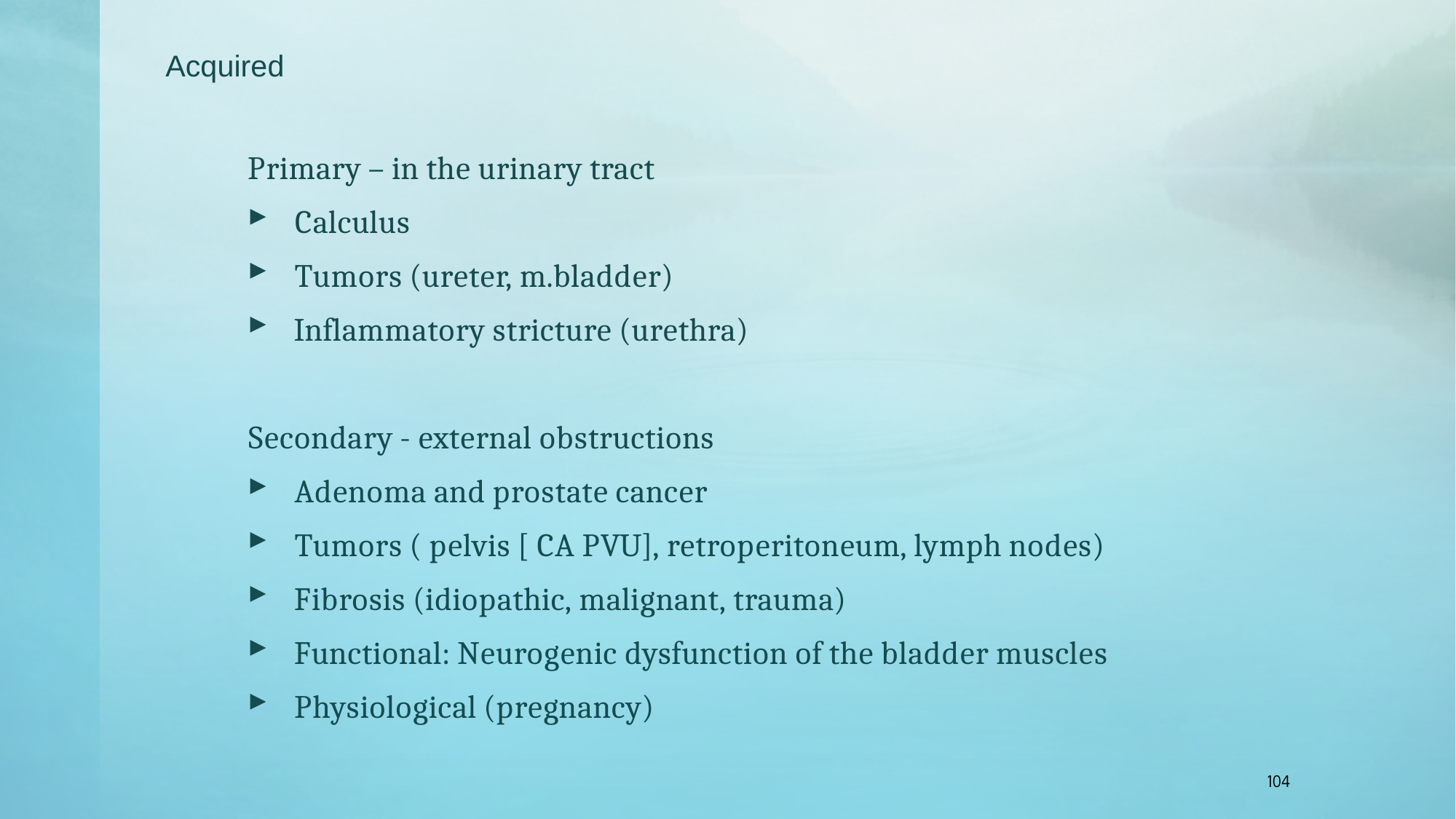

# Acquired
Primary – in the urinary tract
  Calculus
  Tumors (ureter, m.bladder)
  Inflammatory stricture (urethra)

Secondary - external obstructions
  Adenoma and prostate cancer
  Tumors ( pelvis [ CA PVU], retroperitoneum, lymph nodes)
  Fibrosis (idiopathic, malignant, trauma)
  Functional: Neurogenic dysfunction of the bladder muscles
  Physiological (pregnancy)
104